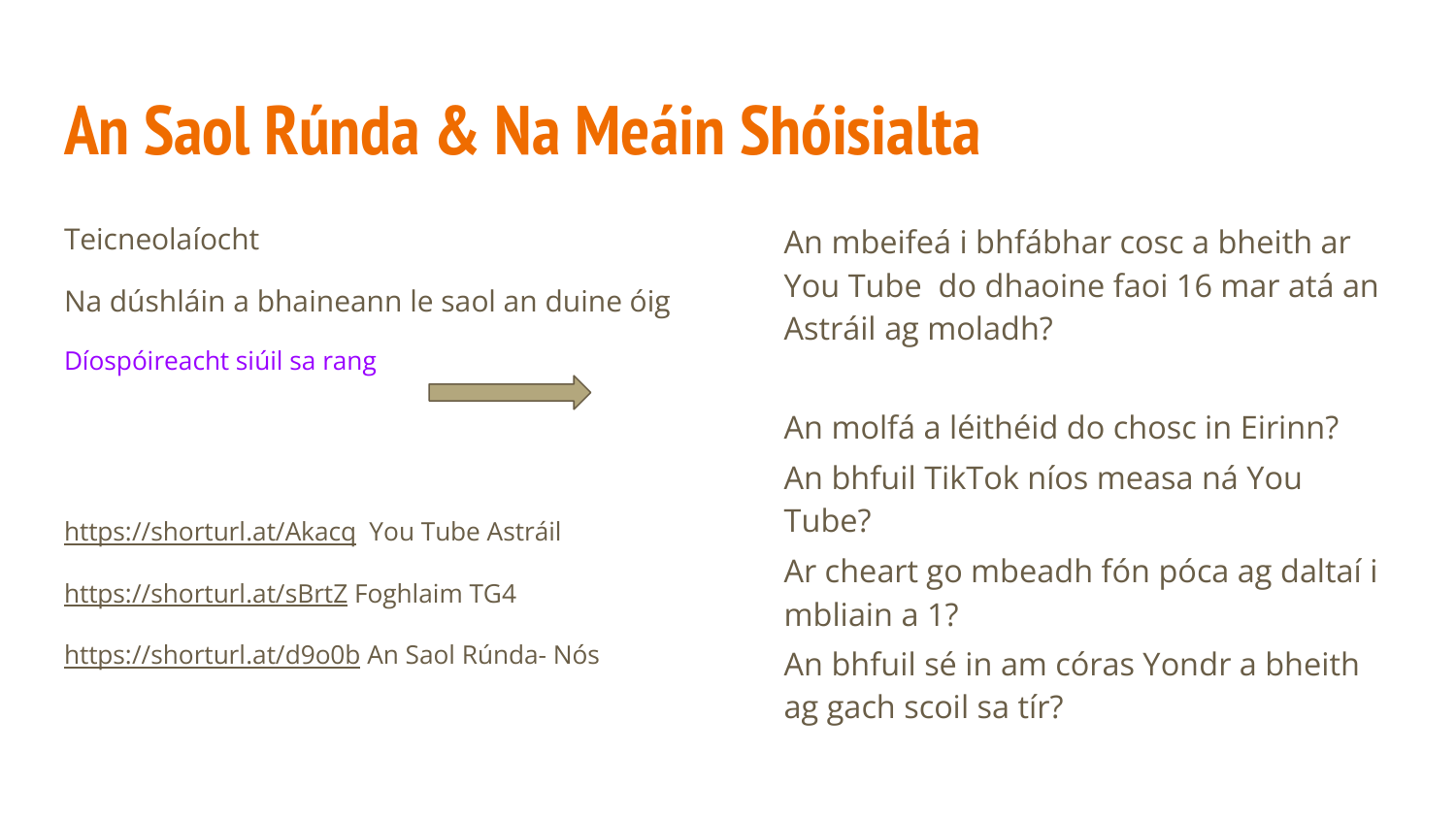

# An Saol Rúnda & Na Meáin Shóisialta
Teicneolaíocht
Na dúshláin a bhaineann le saol an duine óig
Díospóireacht siúil sa rang

https://shorturl.at/Akacq  You Tube Astráil
https://shorturl.at/sBrtZ Foghlaim TG4
https://shorturl.at/d9o0b An Saol Rúnda- Nós
An mbeifeá i bhfábhar cosc a bheith ar You Tube  do dhaoine faoi 16 mar atá an Astráil ag moladh?

An molfá a léithéid do chosc in Eirinn?
An bhfuil TikTok níos measa ná You Tube?
Ar cheart go mbeadh fón póca ag daltaí i mbliain a 1?
An bhfuil sé in am córas Yondr a bheith ag gach scoil sa tír?